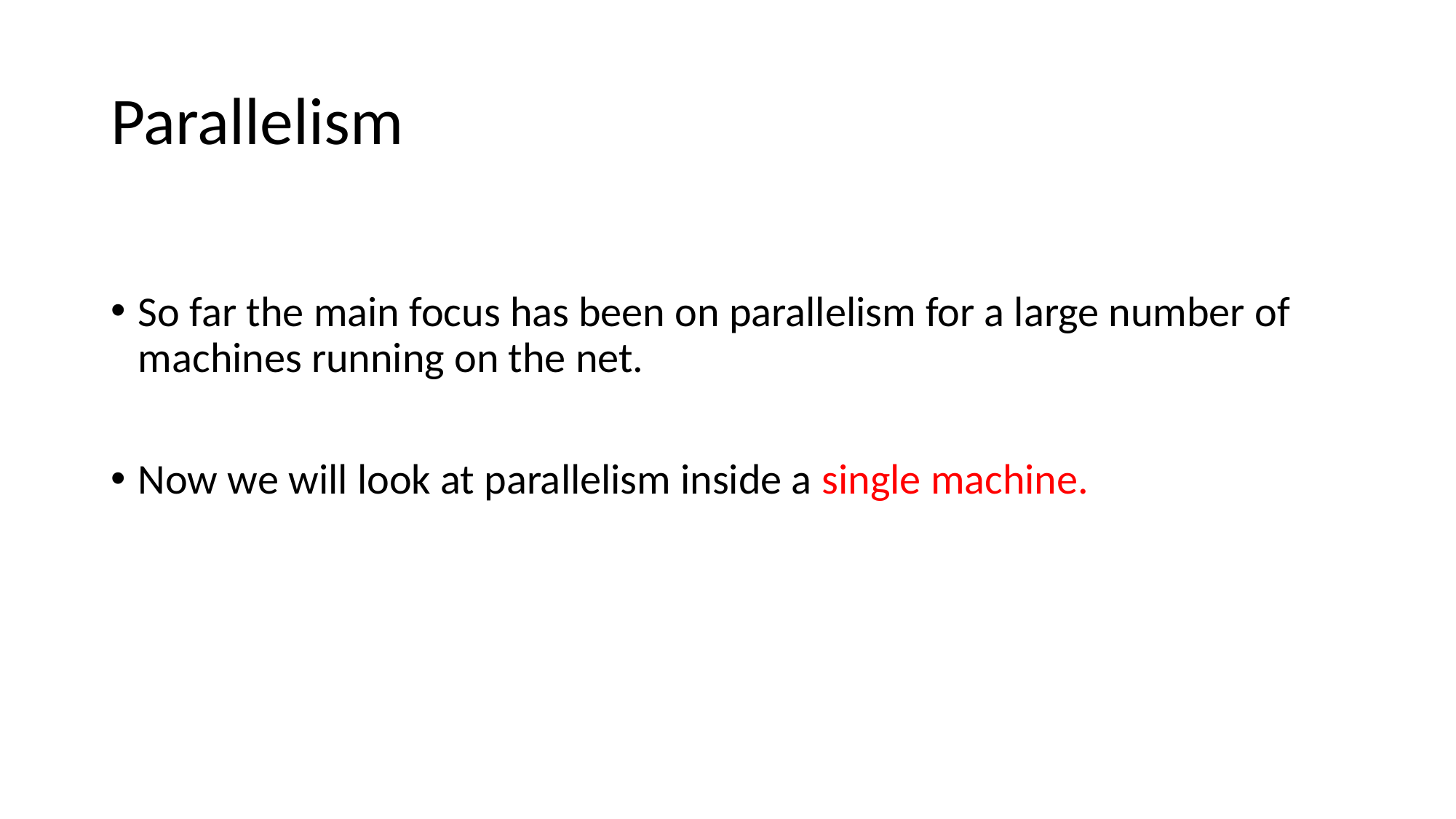

# Parallelism

So far the main focus has been on parallelism for a large number of machines running on the net.

Now we will look at parallelism inside a single machine.